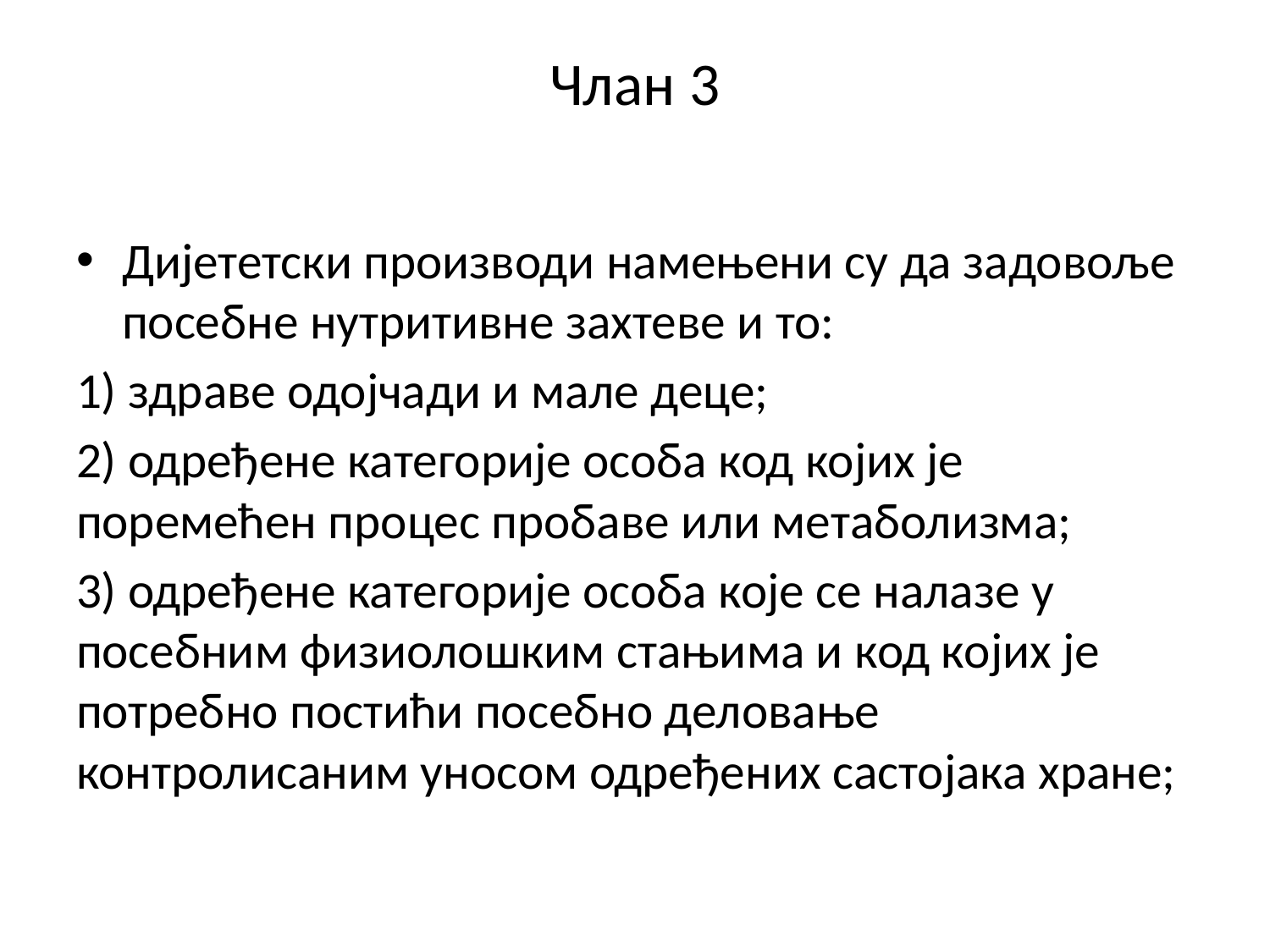

# Члан 3
Дијететски производи намењени су да задовоље посебне нутритивне захтеве и то:
1) здраве одојчади и мале деце;
2) одређене категорије особа код којих је поремећен процес пробаве или метаболизма;
3) одређене категорије особа које се налазе у посебним физиолошким стањима и код којих је потребно постићи посебно деловање контролисаним уносом одређених састојака хране;